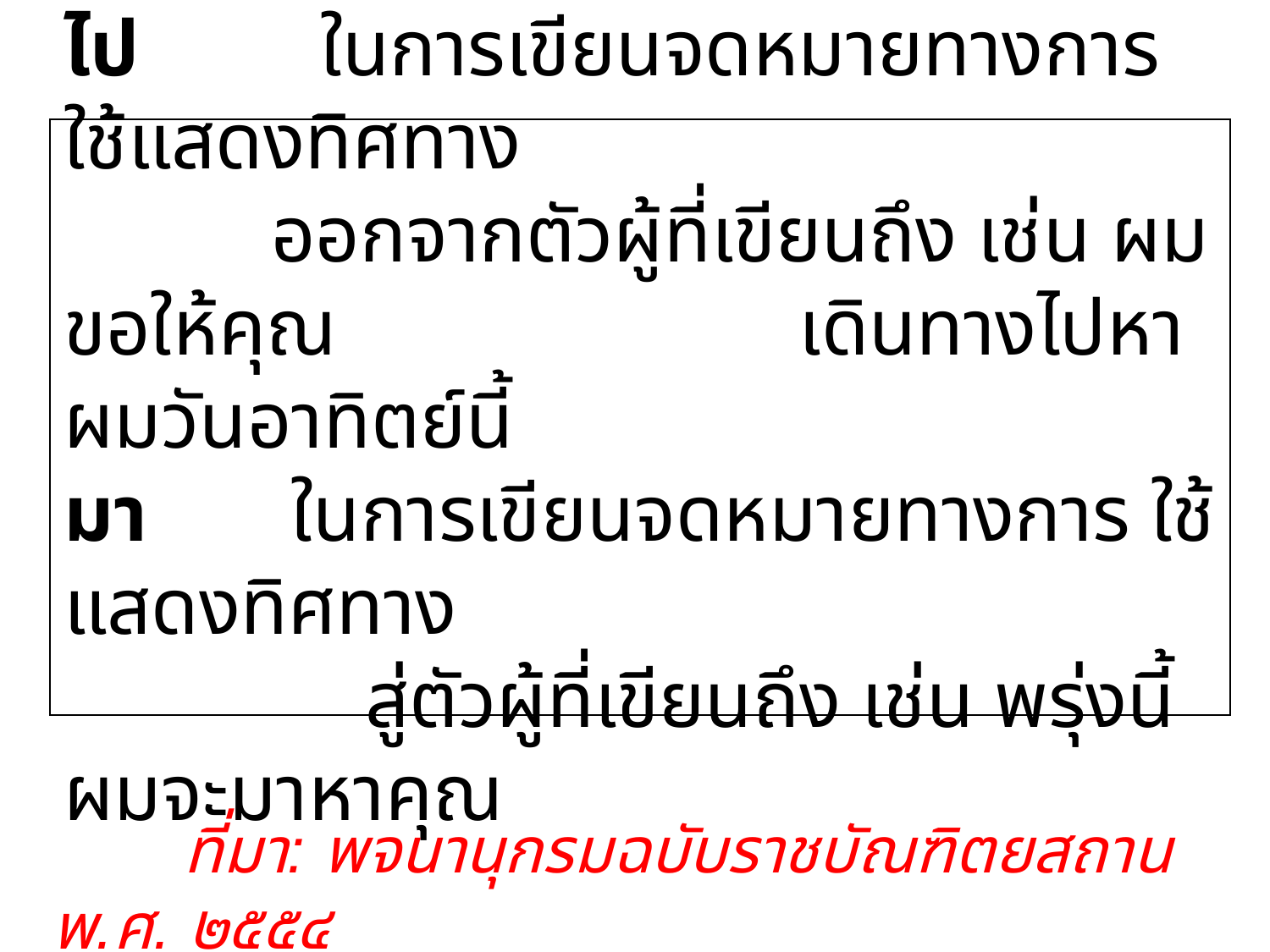

# ไป         ในการเขียนจดหมายทางการ ใช้แสดงทิศทาง ออกจากตัวผู้ที่เขียนถึง เช่น ผมขอให้คุณ			     เดินทางไปหาผมวันอาทิตย์นี้ มา	     ในการเขียนจดหมายทางการ ใช้แสดงทิศทาง สู่ตัวผู้ที่เขียนถึง เช่น พรุ่งนี้ผมจะมาหาคุณ
        ที่มา: พจนานุกรมฉบับราชบัณฑิตยสถาน พ.ศ. ๒๕๕๔